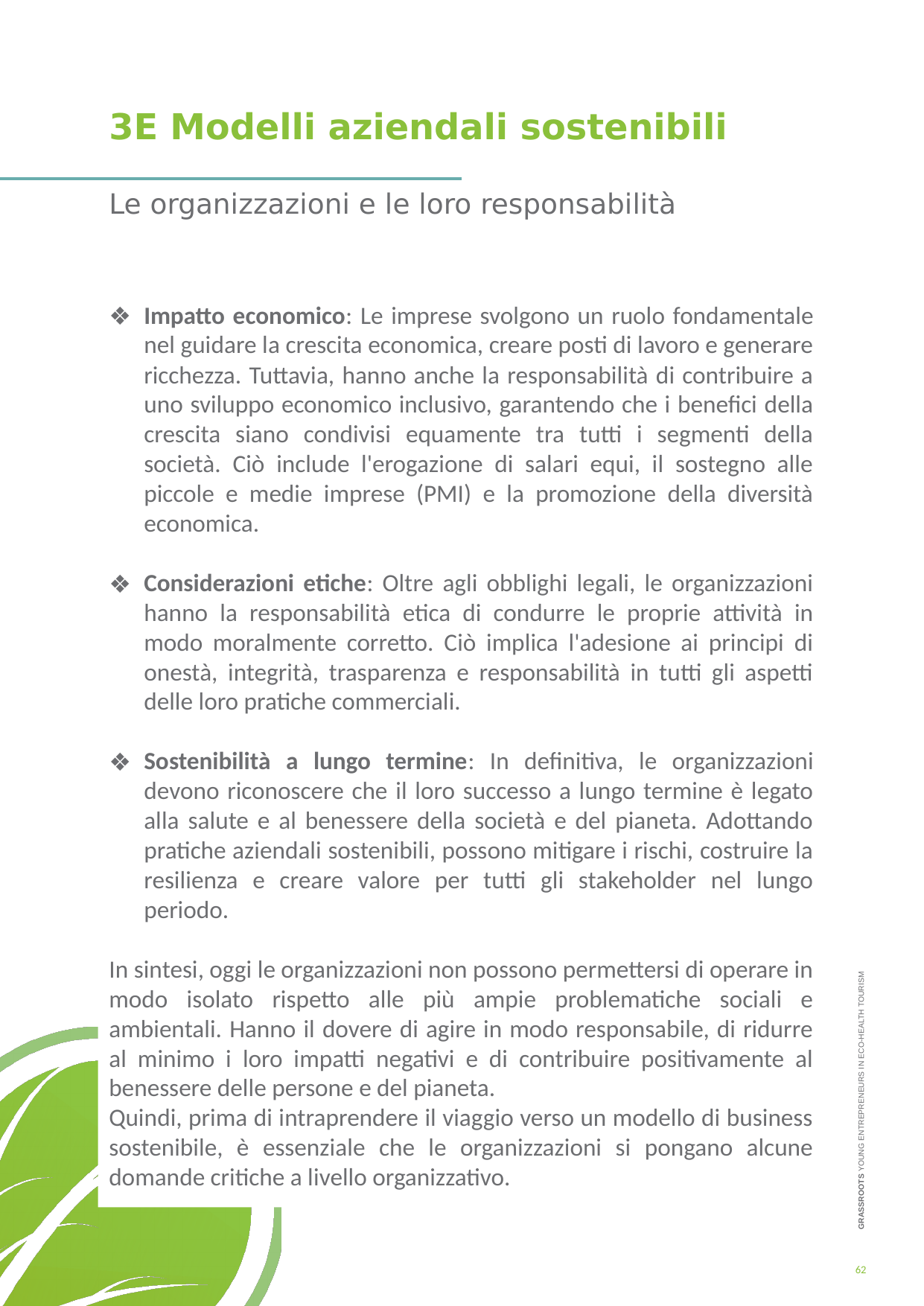

3E Modelli aziendali sostenibili
Le organizzazioni e le loro responsabilità
Impatto economico: Le imprese svolgono un ruolo fondamentale nel guidare la crescita economica, creare posti di lavoro e generare ricchezza. Tuttavia, hanno anche la responsabilità di contribuire a uno sviluppo economico inclusivo, garantendo che i benefici della crescita siano condivisi equamente tra tutti i segmenti della società. Ciò include l'erogazione di salari equi, il sostegno alle piccole e medie imprese (PMI) e la promozione della diversità economica.

Considerazioni etiche: Oltre agli obblighi legali, le organizzazioni hanno la responsabilità etica di condurre le proprie attività in modo moralmente corretto. Ciò implica l'adesione ai principi di onestà, integrità, trasparenza e responsabilità in tutti gli aspetti delle loro pratiche commerciali.

Sostenibilità a lungo termine: In definitiva, le organizzazioni devono riconoscere che il loro successo a lungo termine è legato alla salute e al benessere della società e del pianeta. Adottando pratiche aziendali sostenibili, possono mitigare i rischi, costruire la resilienza e creare valore per tutti gli stakeholder nel lungo periodo.

In sintesi, oggi le organizzazioni non possono permettersi di operare in modo isolato rispetto alle più ampie problematiche sociali e ambientali. Hanno il dovere di agire in modo responsabile, di ridurre al minimo i loro impatti negativi e di contribuire positivamente al benessere delle persone e del pianeta.
Quindi, prima di intraprendere il viaggio verso un modello di business sostenibile, è essenziale che le organizzazioni si pongano alcune domande critiche a livello organizzativo.

62